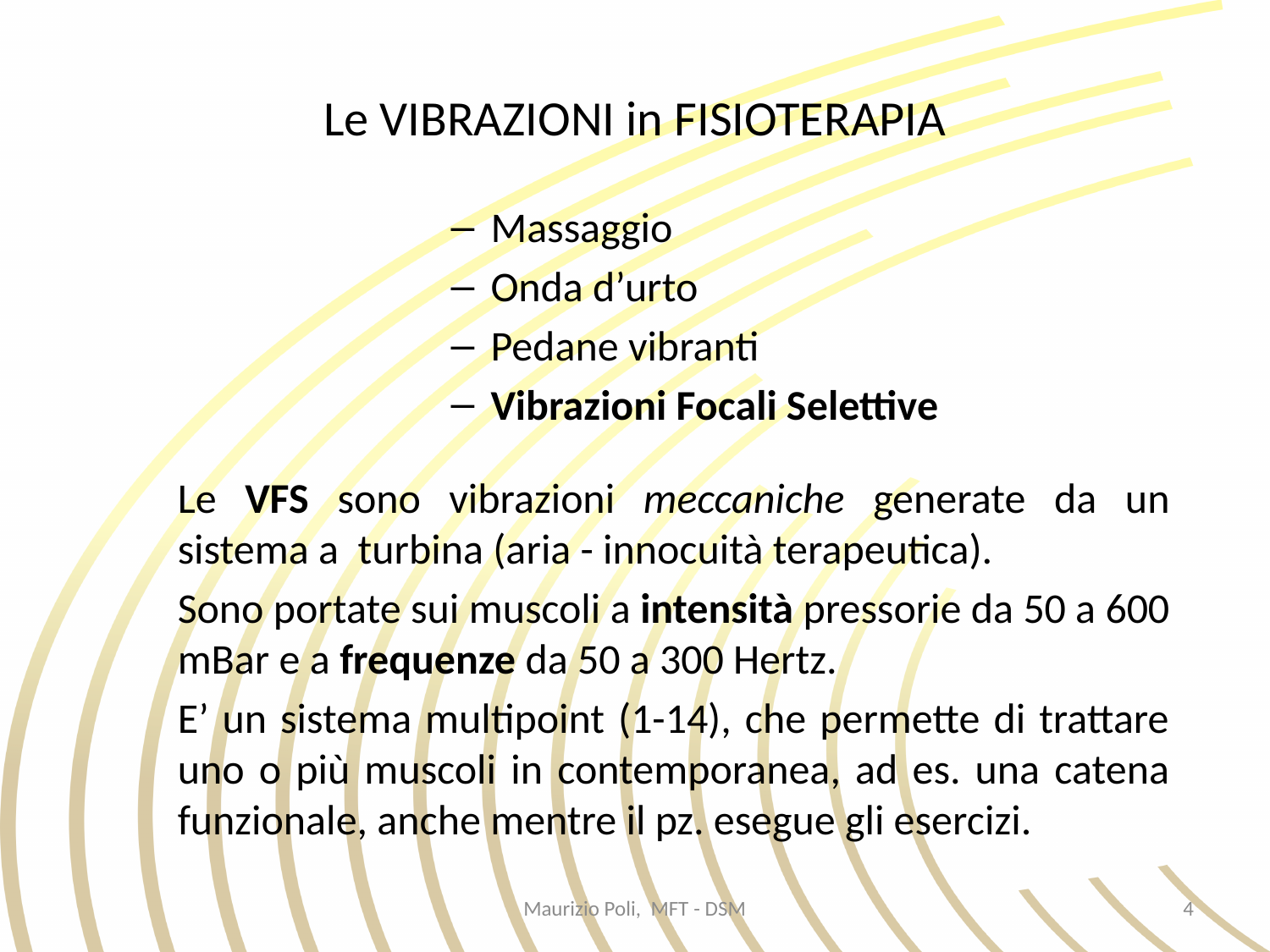

# Le VIBRAZIONI in FISIOTERAPIA
Massaggio
Onda d’urto
Pedane vibranti
Vibrazioni Focali Selettive

Le VFS sono vibrazioni meccaniche generate da un sistema a  turbina (aria - innocuità terapeutica).
Sono portate sui muscoli a intensità pressorie da 50 a 600 mBar e a frequenze da 50 a 300 Hertz.
E’ un sistema multipoint (1-14), che permette di trattare uno o più muscoli in contemporanea, ad es. una catena funzionale, anche mentre il pz. esegue gli esercizi.

Maurizio Poli,  MFT - DSM
4